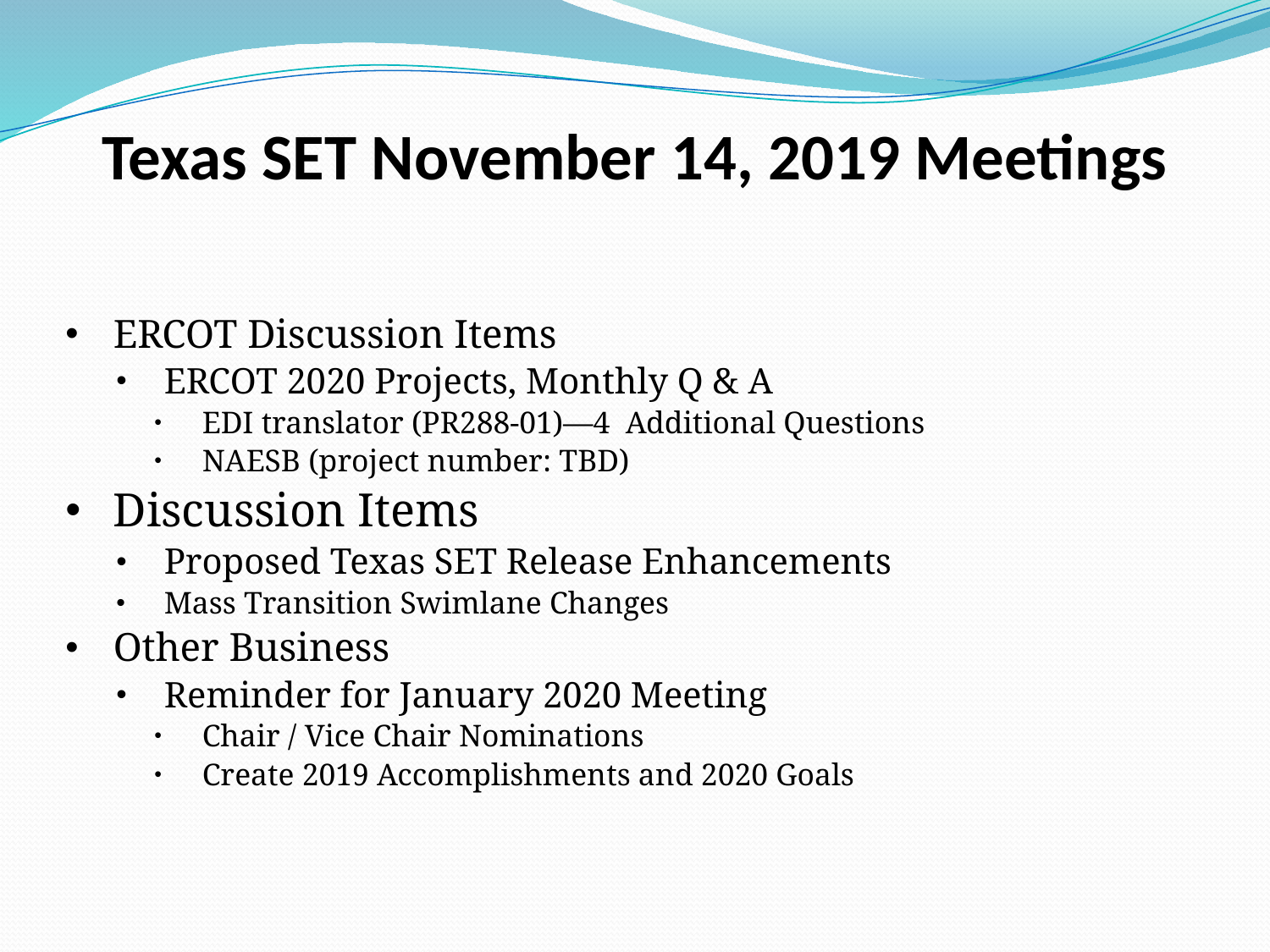

# Texas SET November 14, 2019 Meetings

ERCOT Discussion Items
ERCOT 2020 Projects, Monthly Q & A
EDI translator (PR288-01)—4  Additional Questions
NAESB (project number: TBD)
Discussion Items
Proposed Texas SET Release Enhancements
Mass Transition Swimlane Changes
Other Business
Reminder for January 2020 Meeting
Chair / Vice Chair Nominations
Create 2019 Accomplishments and 2020 Goals